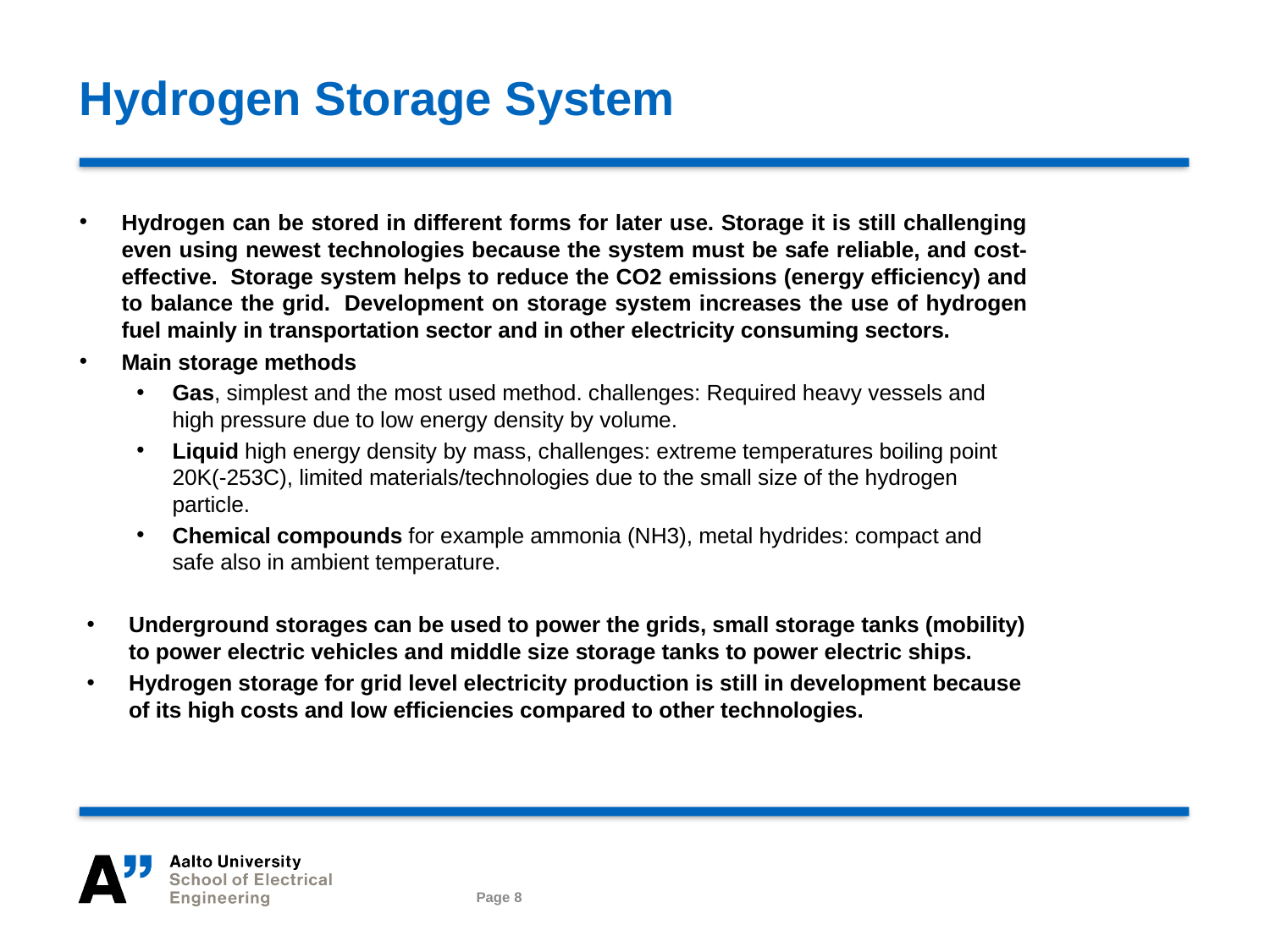

# Hydrogen Storage System
Hydrogen can be stored in different forms for later use. Storage it is still challenging even using newest technologies because the system must be safe reliable, and cost-effective.  Storage system helps to reduce the CO2 emissions (energy efficiency) and to balance the grid.  Development on storage system increases the use of hydrogen fuel mainly in transportation sector and in other electricity consuming sectors.
Main storage methods
Gas, simplest and the most used method. challenges: Required heavy vessels and high pressure due to low energy density by volume.
Liquid high energy density by mass, challenges: extreme temperatures boiling point 20K(-253C), limited materials/technologies due to the small size of the hydrogen particle.
Chemical compounds for example ammonia (NH3), metal hydrides: compact and safe also in ambient temperature.

Underground storages can be used to power the grids, small storage tanks (mobility) to power electric vehicles and middle size storage tanks to power electric ships.
Hydrogen storage for grid level electricity production is still in development because of its high costs and low efficiencies compared to other technologies.

Page 8